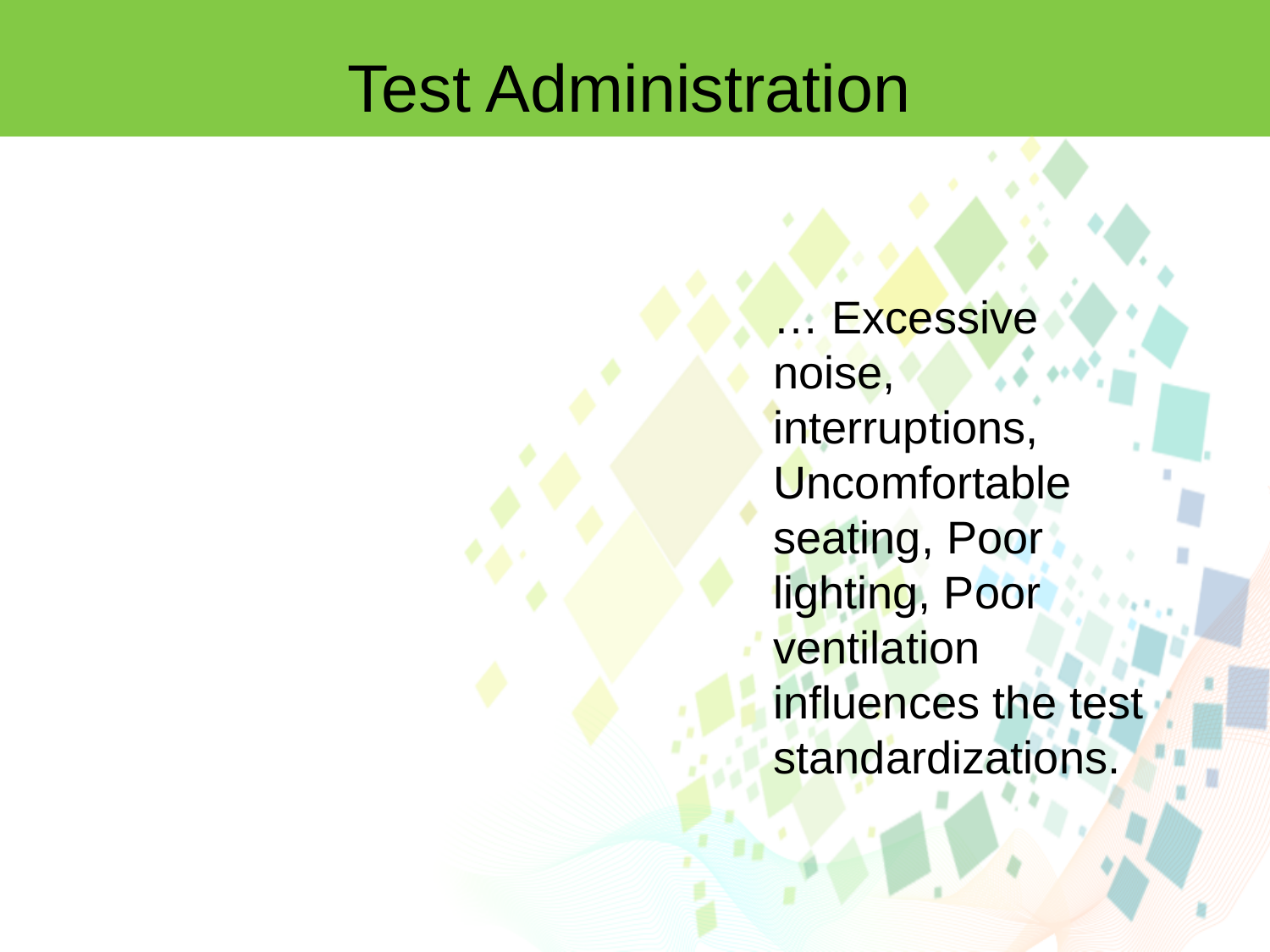

Test Administration
… Excessive noise, interruptions, Uncomfortable seating, Poor lighting, Poor ventilation inﬂuences the test standardizations.